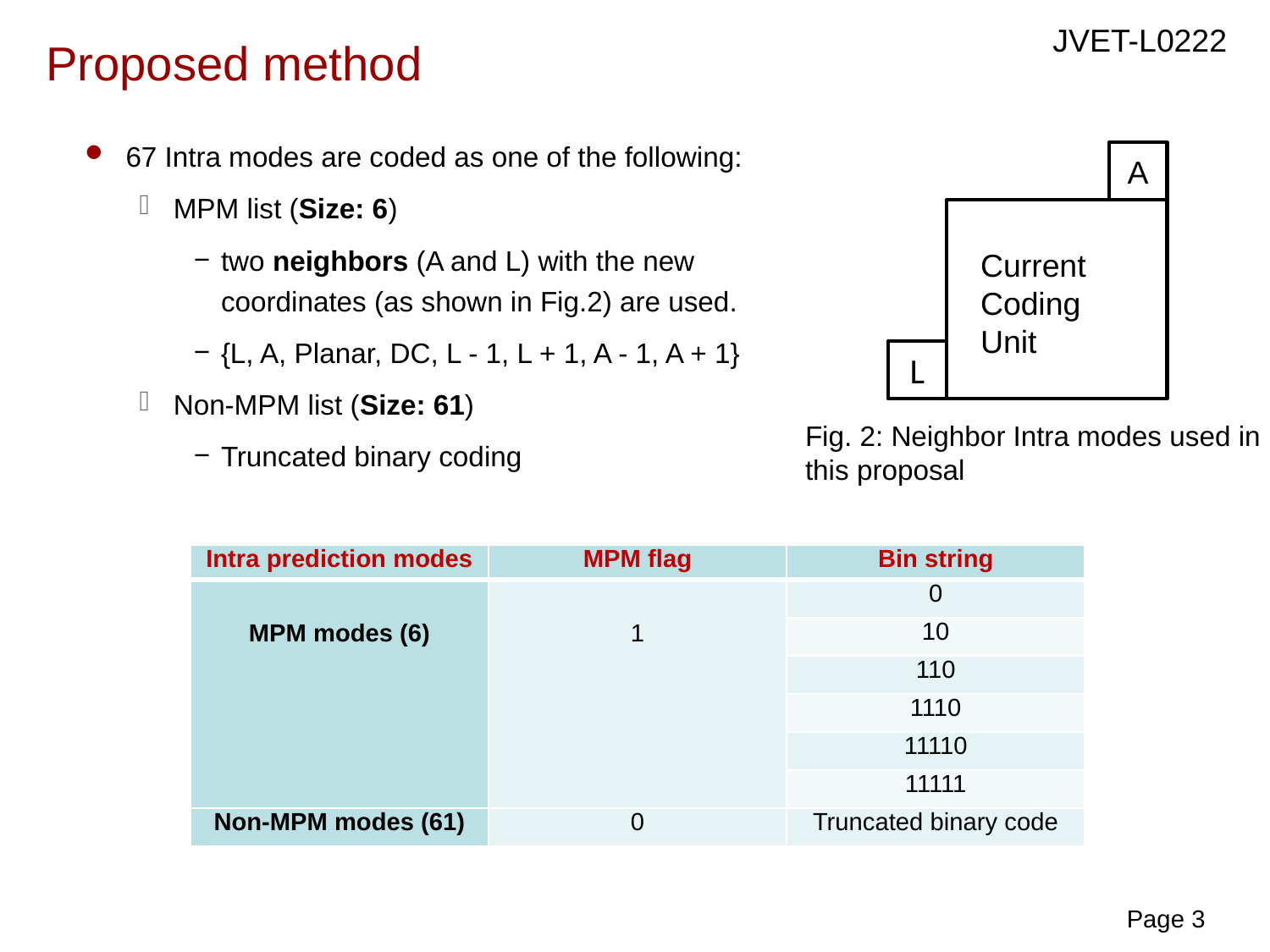

# Proposed method
67 Intra modes are coded as one of the following:
MPM list (Size: 6)
two neighbors (A and L) with the new coordinates (as shown in Fig.2) are used.
{L, A, Planar, DC, L - 1, L + 1, A - 1, A + 1}
Non-MPM list (Size: 61)
Truncated binary coding

A

L
Current Coding
Unit
Fig. 2: Neighbor Intra modes used in
this proposal
| Intra prediction modes | MPM flag | Bin string |
| --- | --- | --- |
| MPM modes (6) | 1 | 0 |
|  |  | 10 |
|  |  | 110 |
|  |  | 1110 |
|  |  | 11110 |
|  |  | 11111 |
| Non-MPM modes (61) | 0 | Truncated binary code |

Page 3